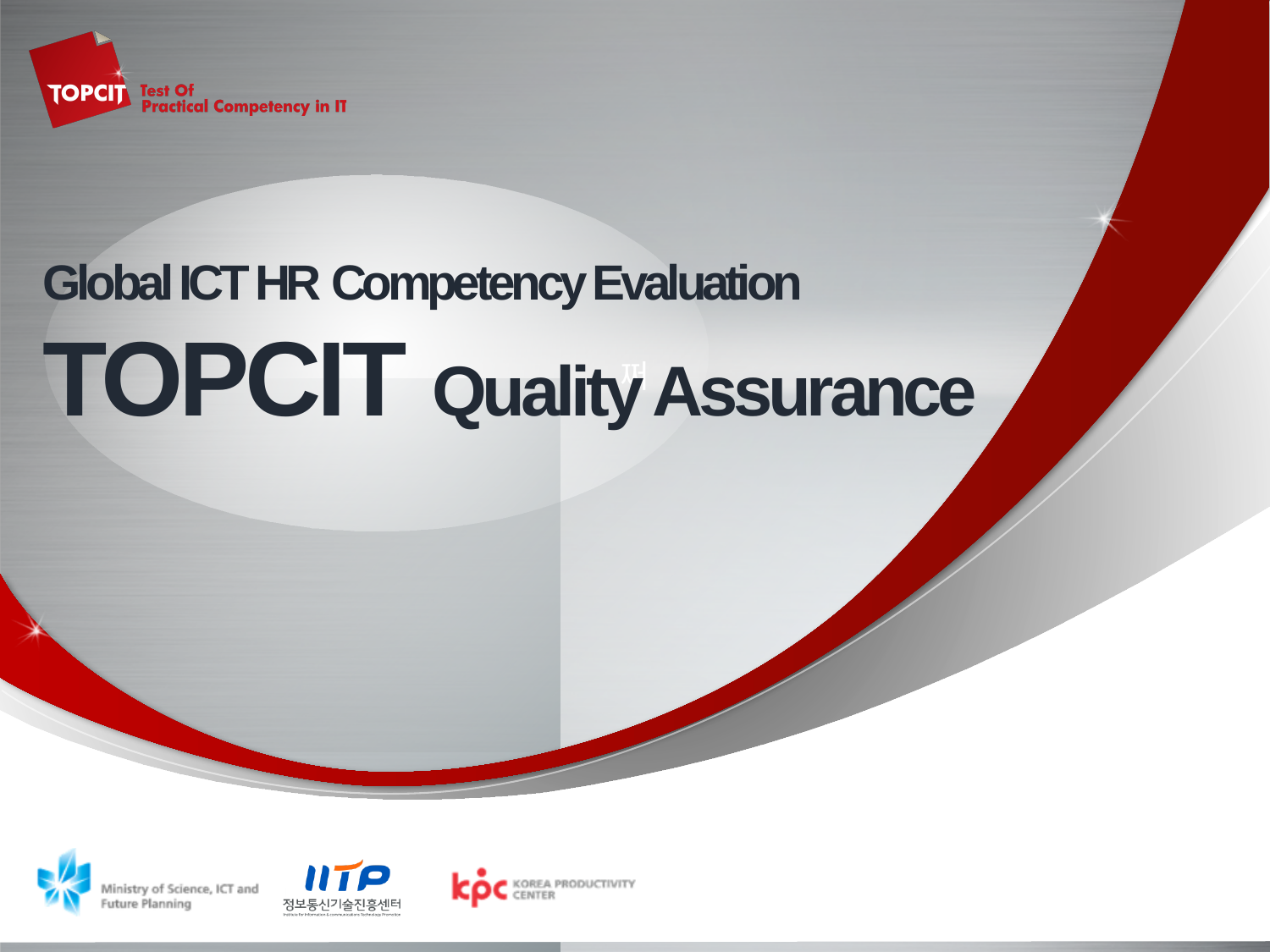

# Global ICT HR Competency Evaluation TOPCIT Quality Assurance